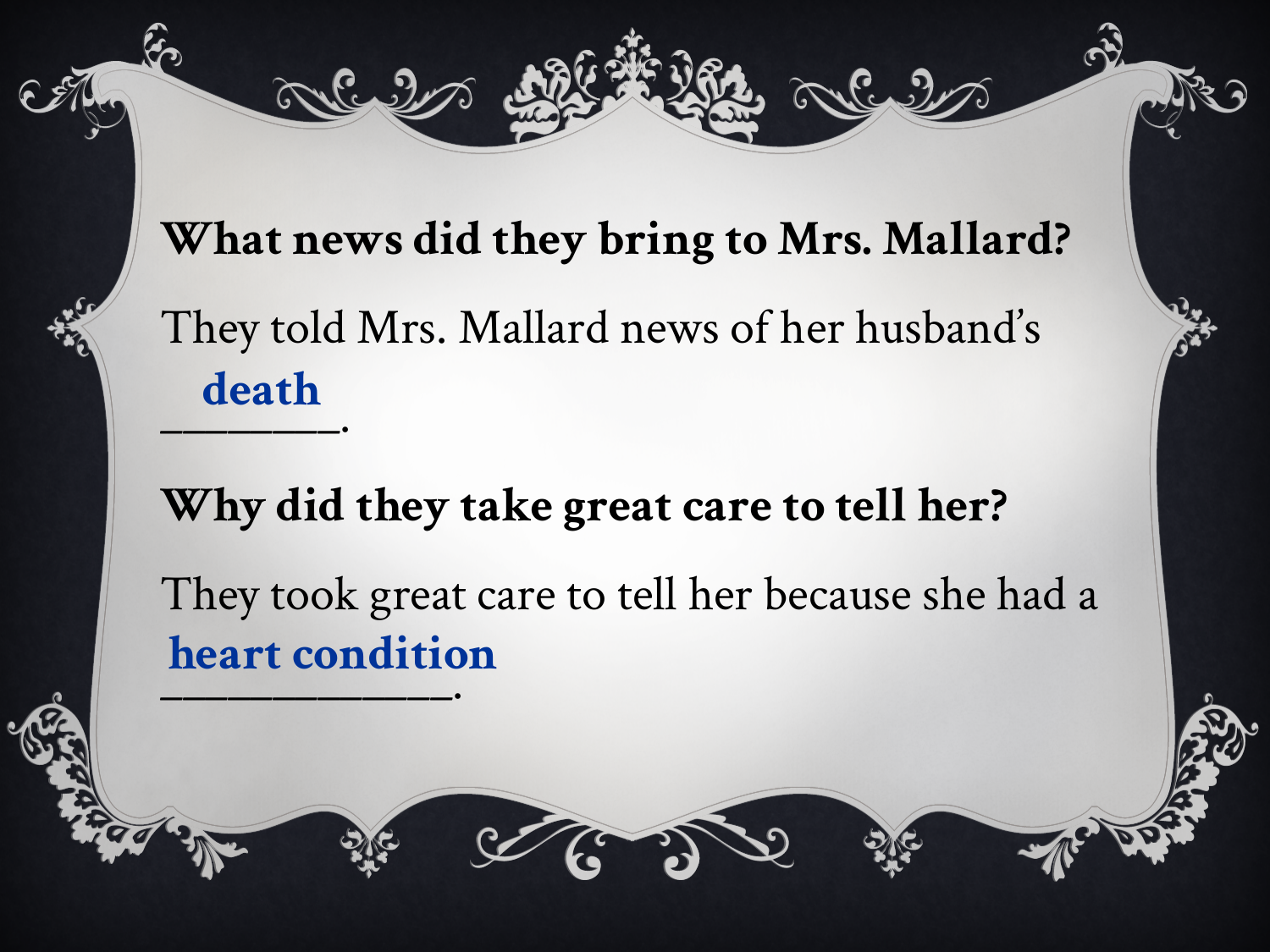

What news did they bring to Mrs. Mallard?
They told Mrs. Mallard news of her husband’s ________.
Why did they take great care to tell her?
They took great care to tell her because she had a _____________.

death
heart condition